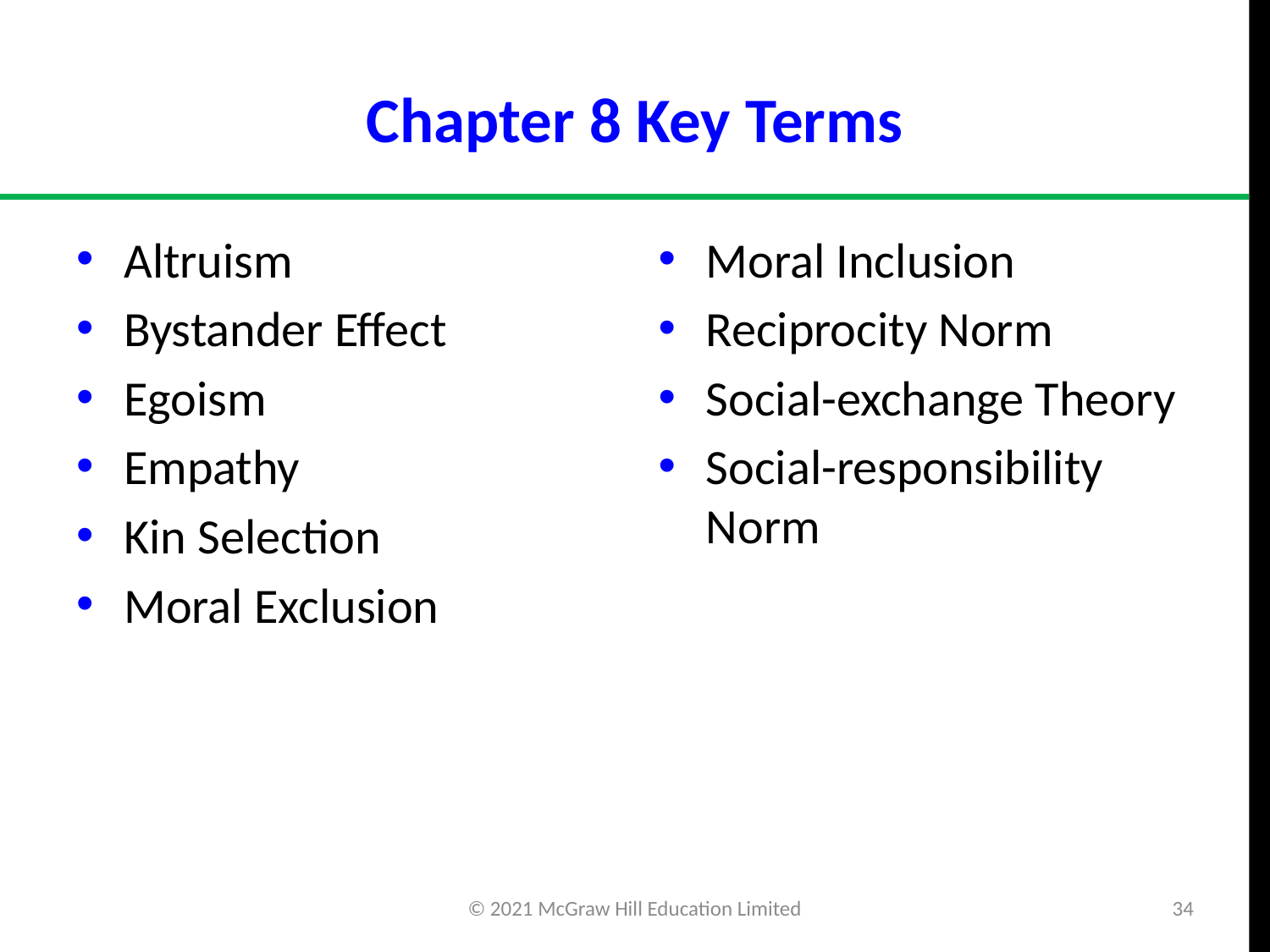

# Chapter 8 Key Terms
Altruism
Bystander Effect
Egoism
Empathy
Kin Selection
Moral Exclusion

Moral Inclusion
Reciprocity Norm
Social-exchange Theory
Social-responsibility Norm
© 2021 McGraw Hill Education Limited
34